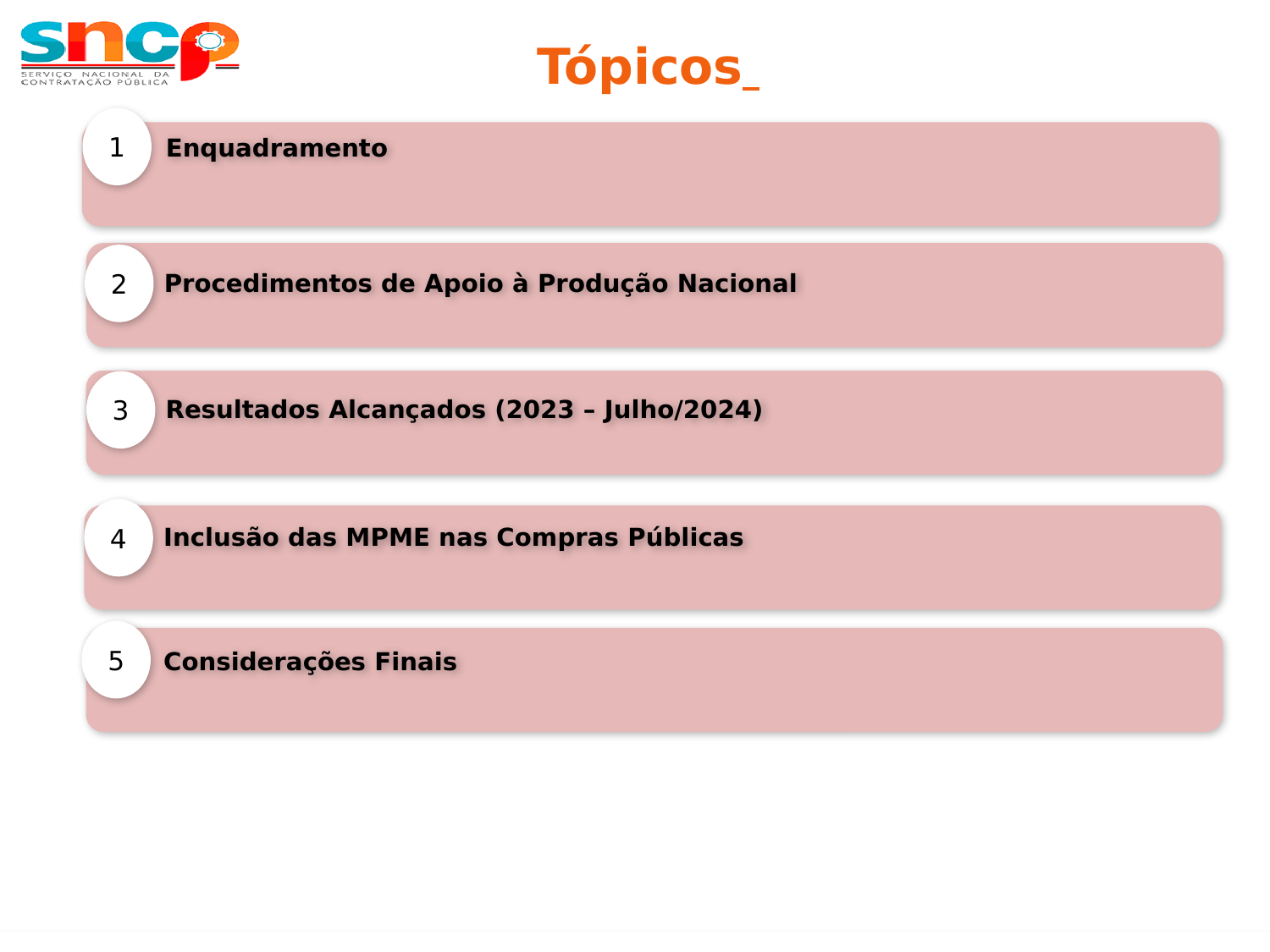

Tópicos
1

Enquadramento

2
Procedimentos de Apoio à Produção Nacional

3
Resultados Alcançados (2023 – Julho/2024)
4

Inclusão das MPME nas Compras Públicas
5

Considerações Finais